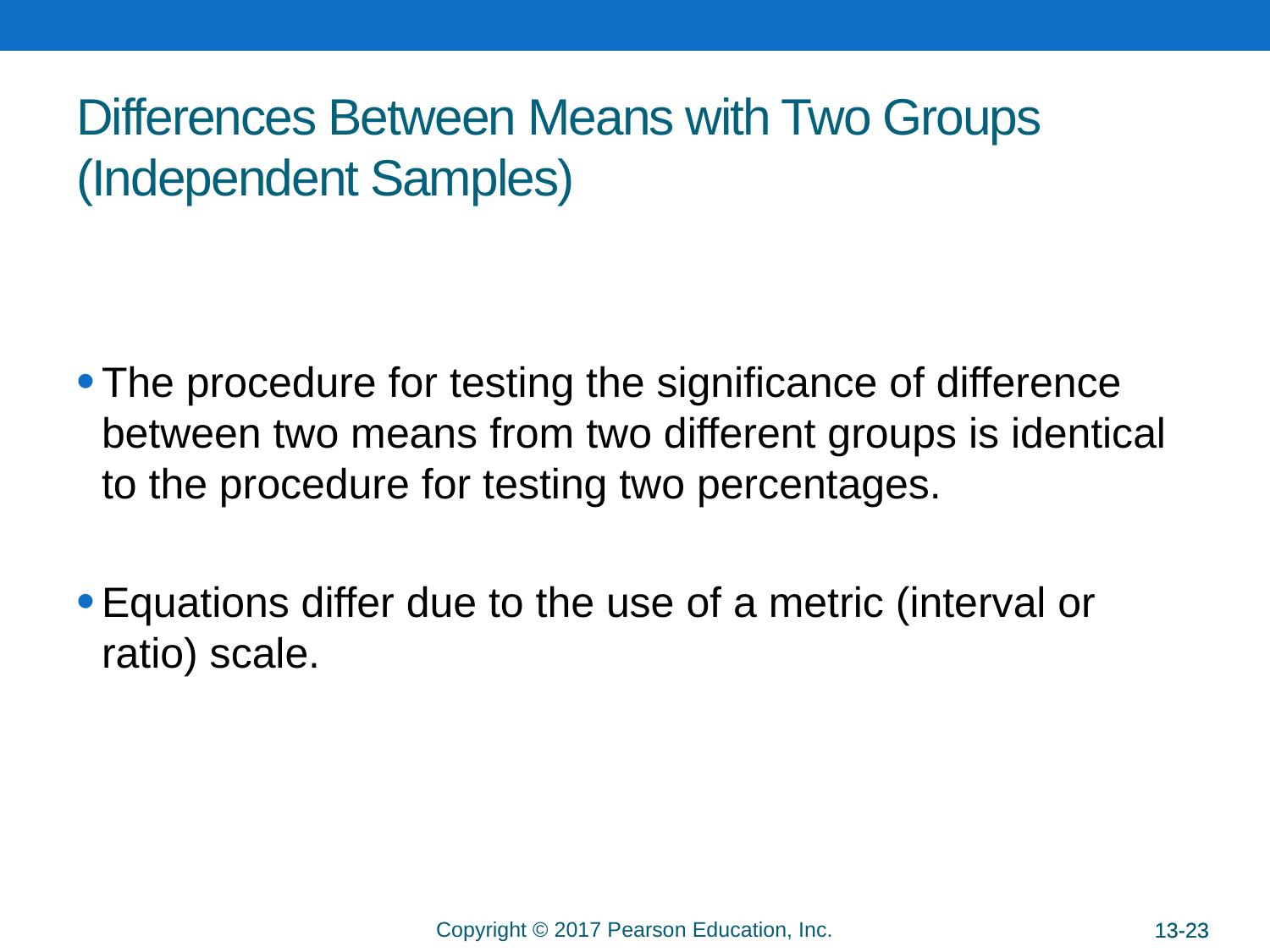

# Differences Between Means with Two Groups (Independent Samples)
The procedure for testing the significance of difference between two means from two different groups is identical to the procedure for testing two percentages.

Equations differ due to the use of a metric (interval or ratio) scale.